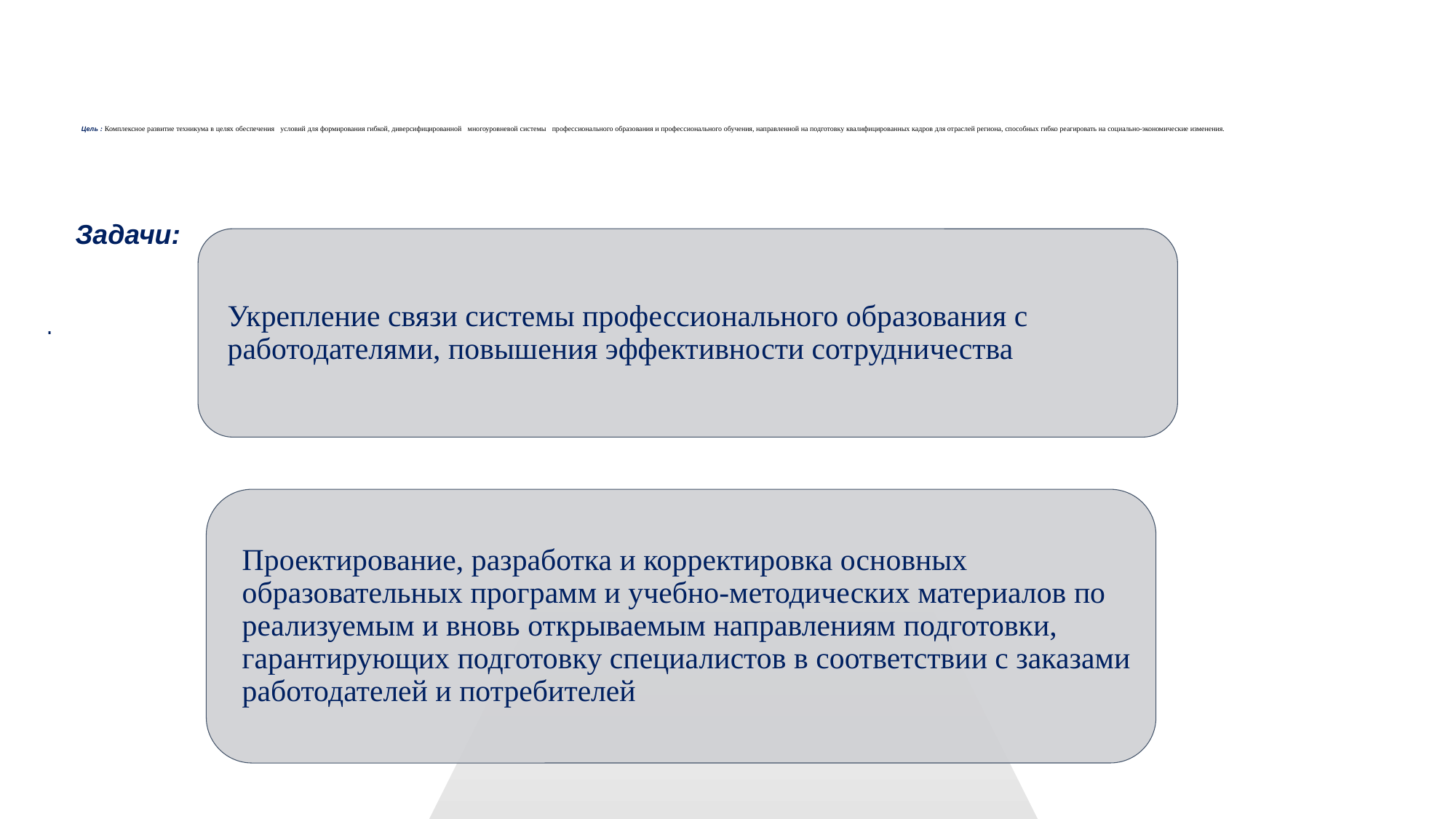

# Цель : Комплексное развитие техникума в целях обеспечения   условий для формирования гибкой, диверсифицированной   многоуровневой системы   профессионального образования и профессионального обучения, направленной на подготовку квалифицированных кадров для отраслей региона, способных гибко реагировать на социально-экономические изменения.
    Задачи:

.

Проектирование, разработка и корректировка основных образовательных программ и учебно-методических материалов по реализуемым и вновь открываемым направлениям подготовки, гарантирующих подготовку специалистов в соответствии с заказами работодателей и потребителей
Укрепление связи системы профессионального образования с работодателями, повышения эффективности сотрудничества